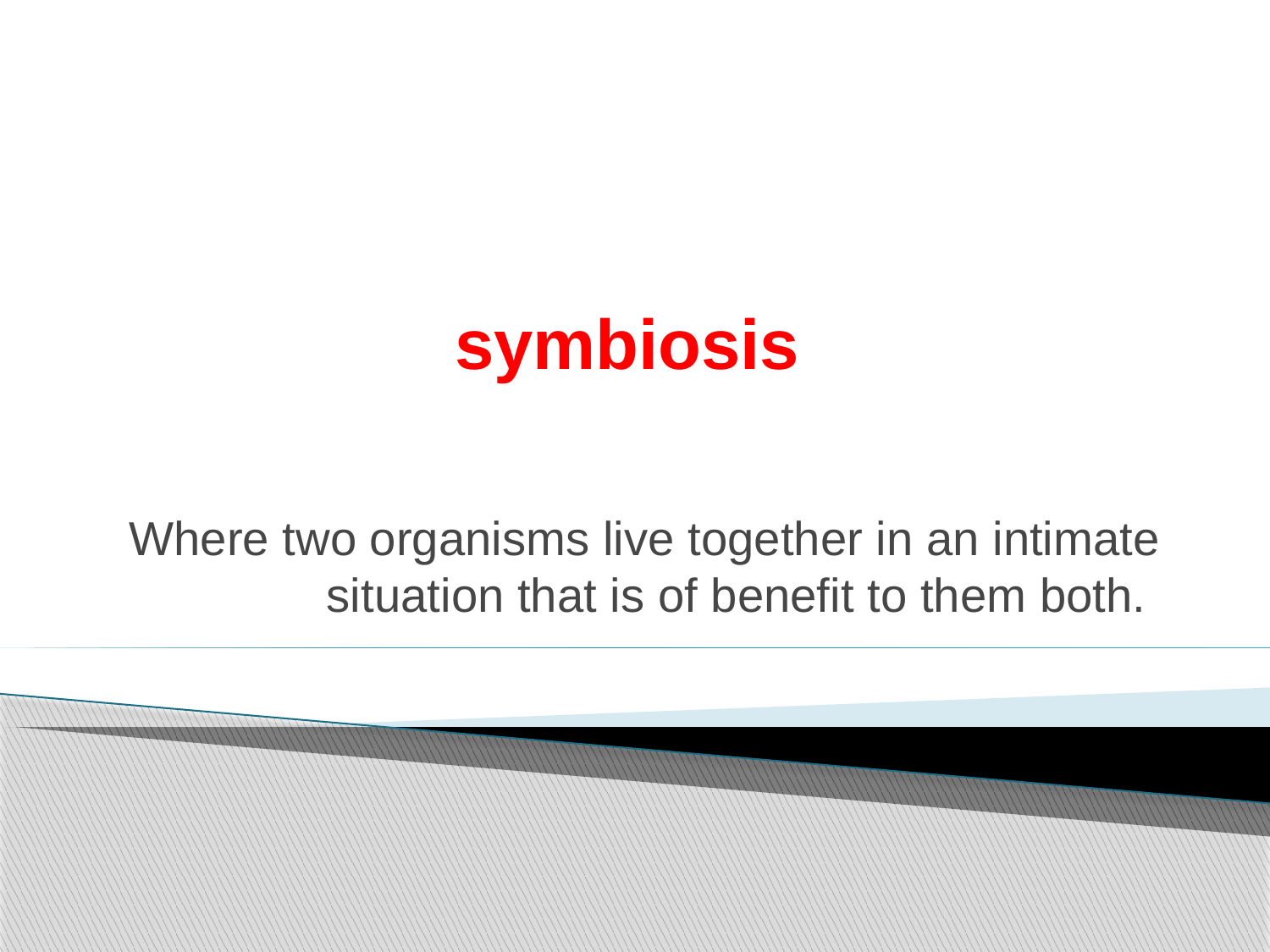

# symbiosis
Where two organisms live together in an intimate situation that is of benefit to them both.